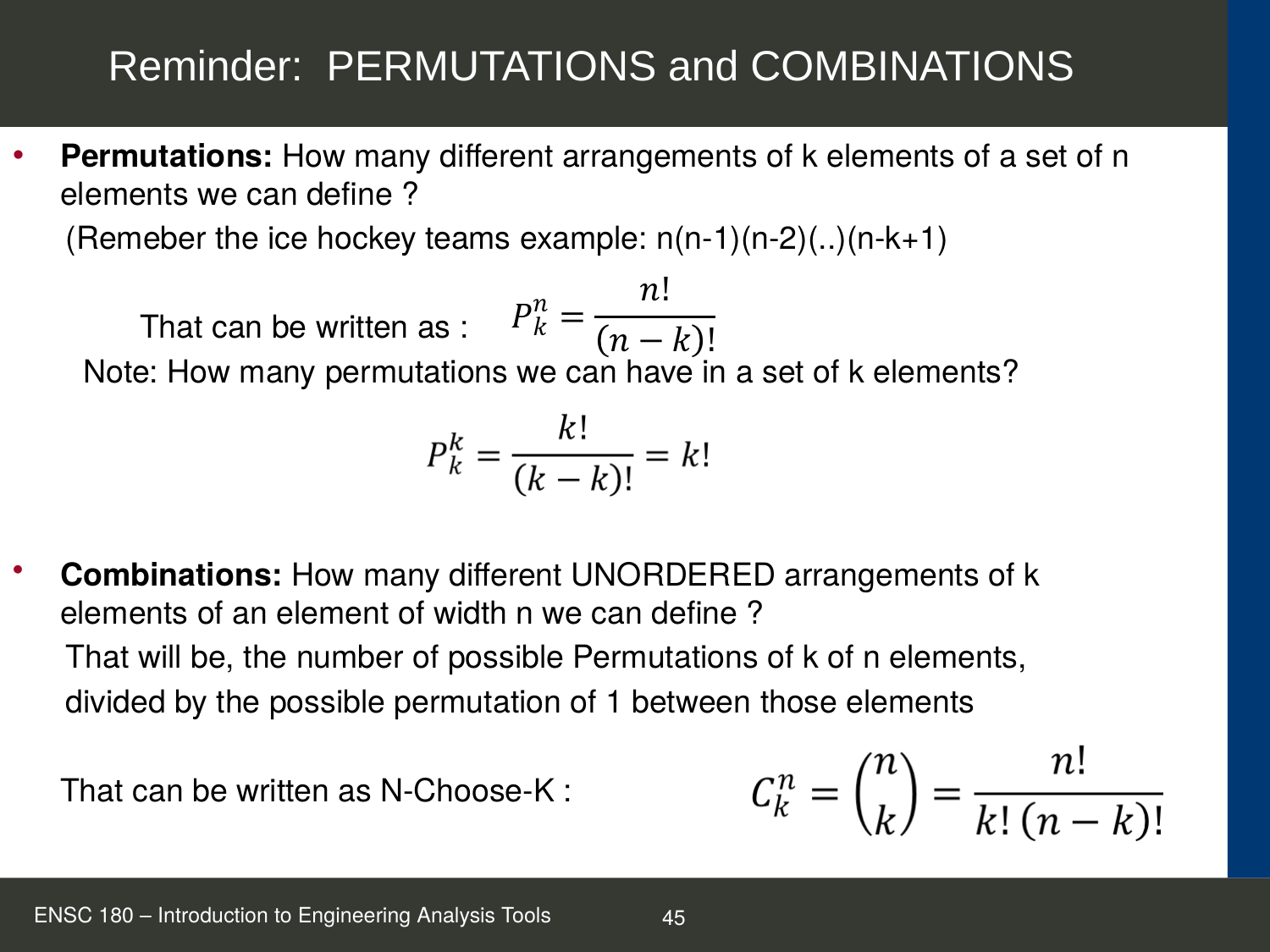

# Reminder:  PERMUTATIONS and COMBINATIONS
Permutations: How many different arrangements of k elements of a set of n elements we can define ?
      (Remeber the ice hockey teams example: n(n-1)(n-2)(..)(n-k+1)

	That can be written as :
        Note: How many permutations we can have in a set of k elements?

Combinations: How many different UNORDERED arrangements of k elements of an element of width n we can define ?
      That will be, the number of possible Permutations of k of n elements,
      divided by the possible permutation of 1 between those elements

	That can be written as N-Choose-K :

ENSC 180 – Introduction to Engineering Analysis Tools